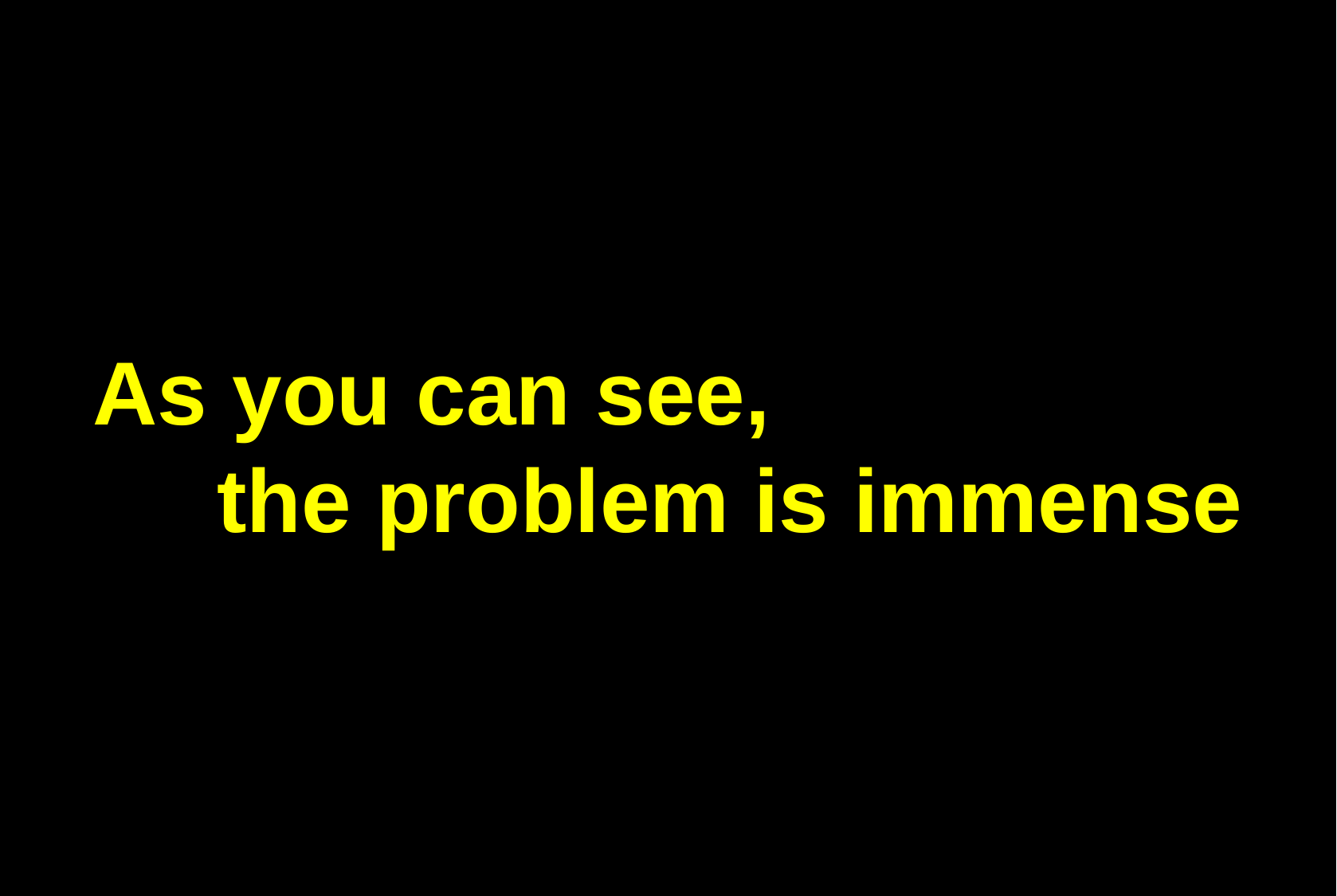

As you can see,                         the problem is immense